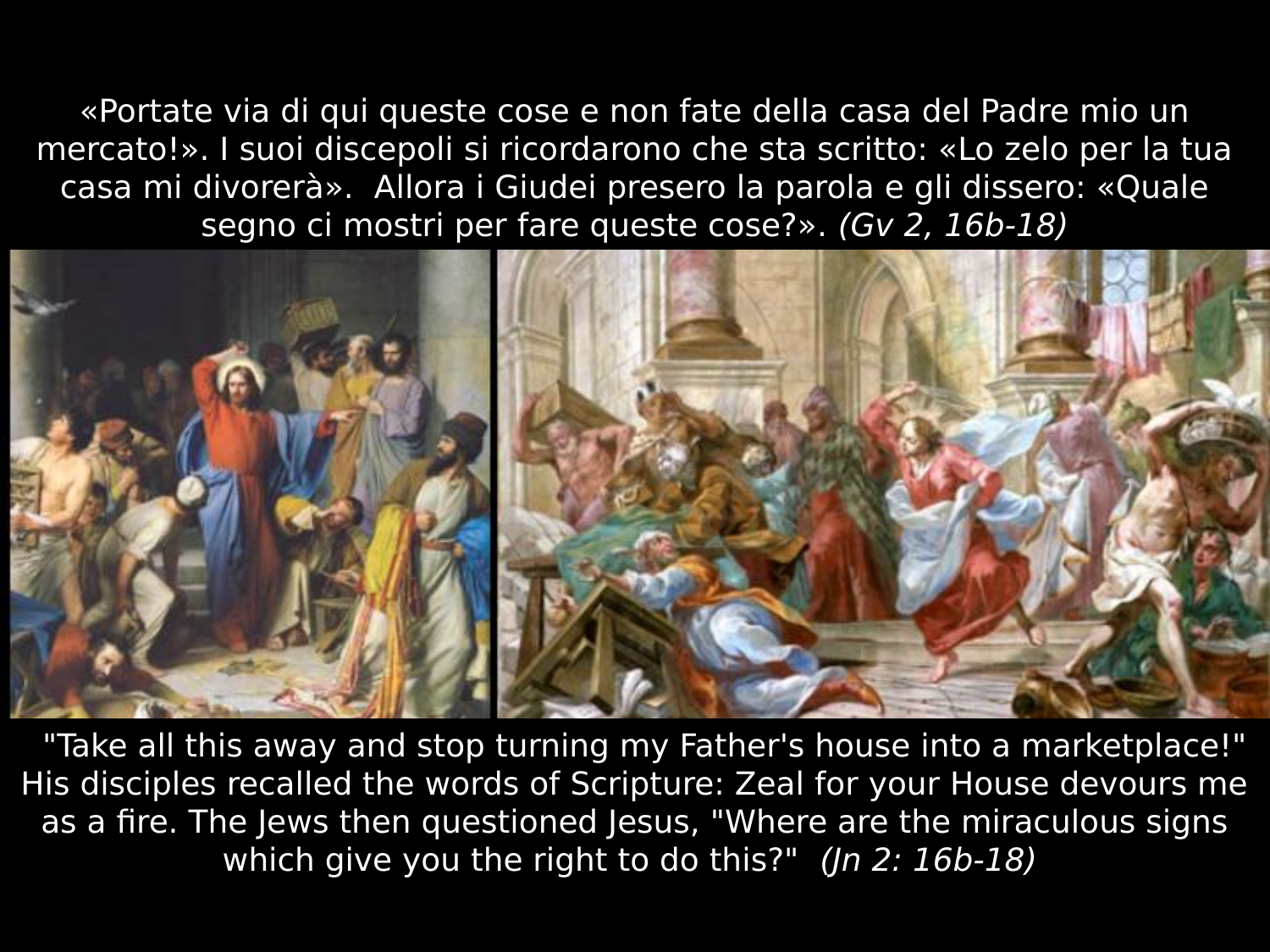

«Portate via di qui queste cose e non fate della casa del Padre mio un mercato!». I suoi discepoli si ricordarono che sta scritto: «Lo zelo per la tua casa mi divorerà».  Allora i Giudei presero la parola e gli dissero: «Quale segno ci mostri per fare queste cose?». (Gv 2, 16b-18)
  "Take all this away and stop turning my Father's house into a marketplace!" His disciples recalled the words of Scripture: Zeal for your House devours me as a fire. The Jews then questioned Jesus, "Where are the miraculous signs which give you the right to do this?"  (Jn 2: 16b-18)